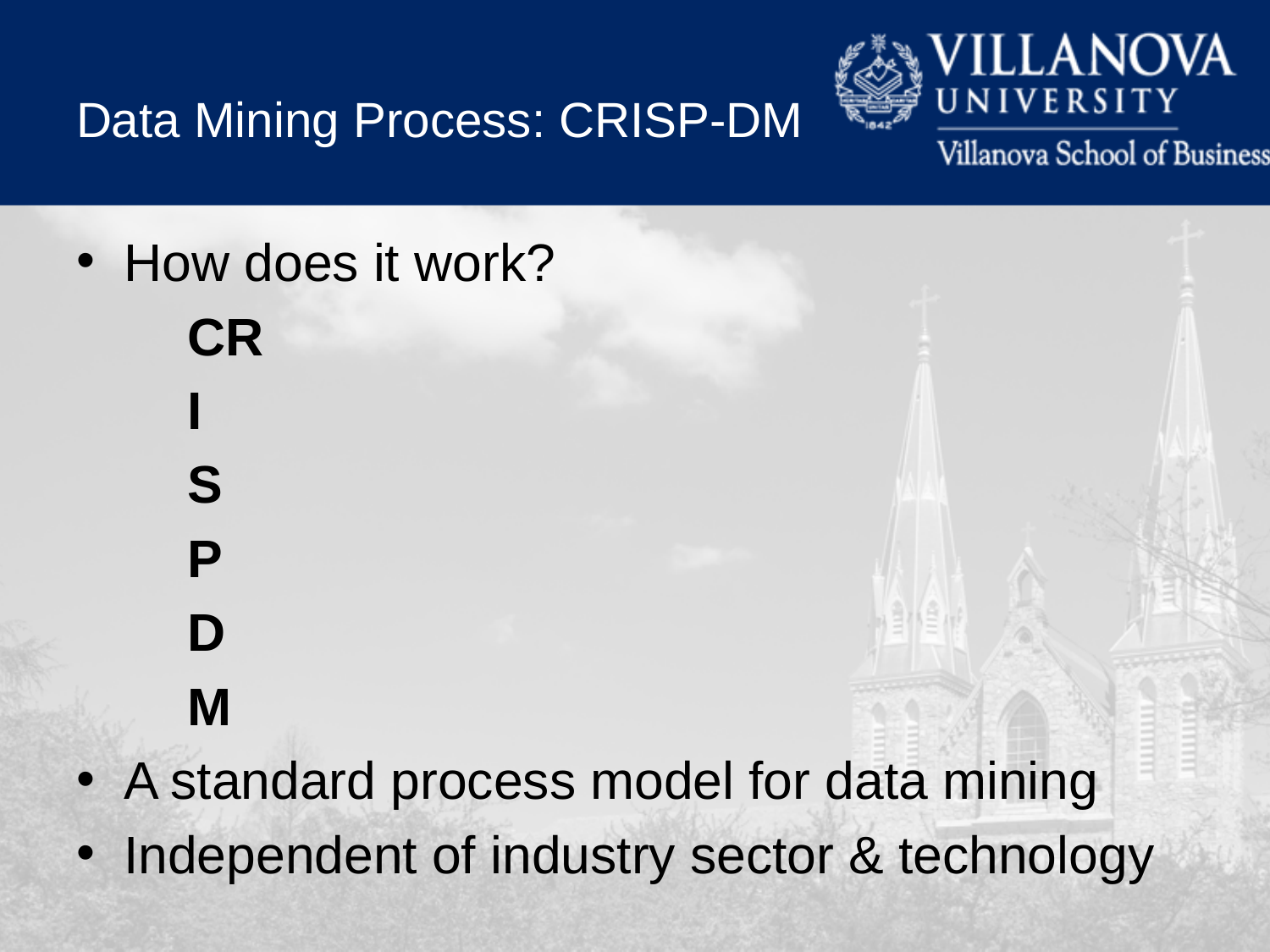

# Data Mining Process: CRISP-DM
How does it work?
CR
I
S
P
D
M
A standard process model for data mining
Independent of industry sector & technology